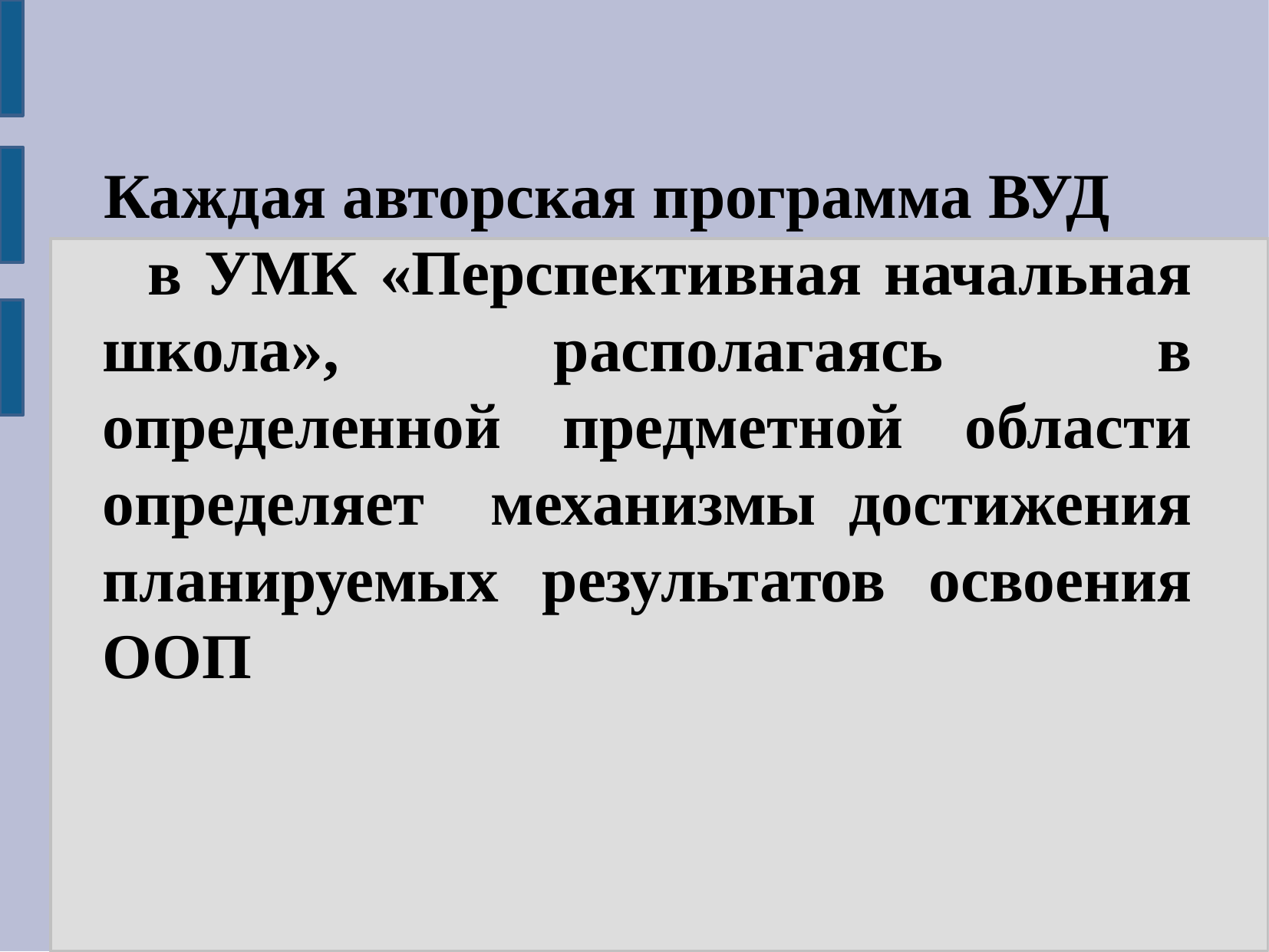

Каждая авторская программа ВУД        в УМК «Перспективная начальная школа», располагаясь в определенной предметной области определяет  механизмы достижения планируемых результатов освоения ООП